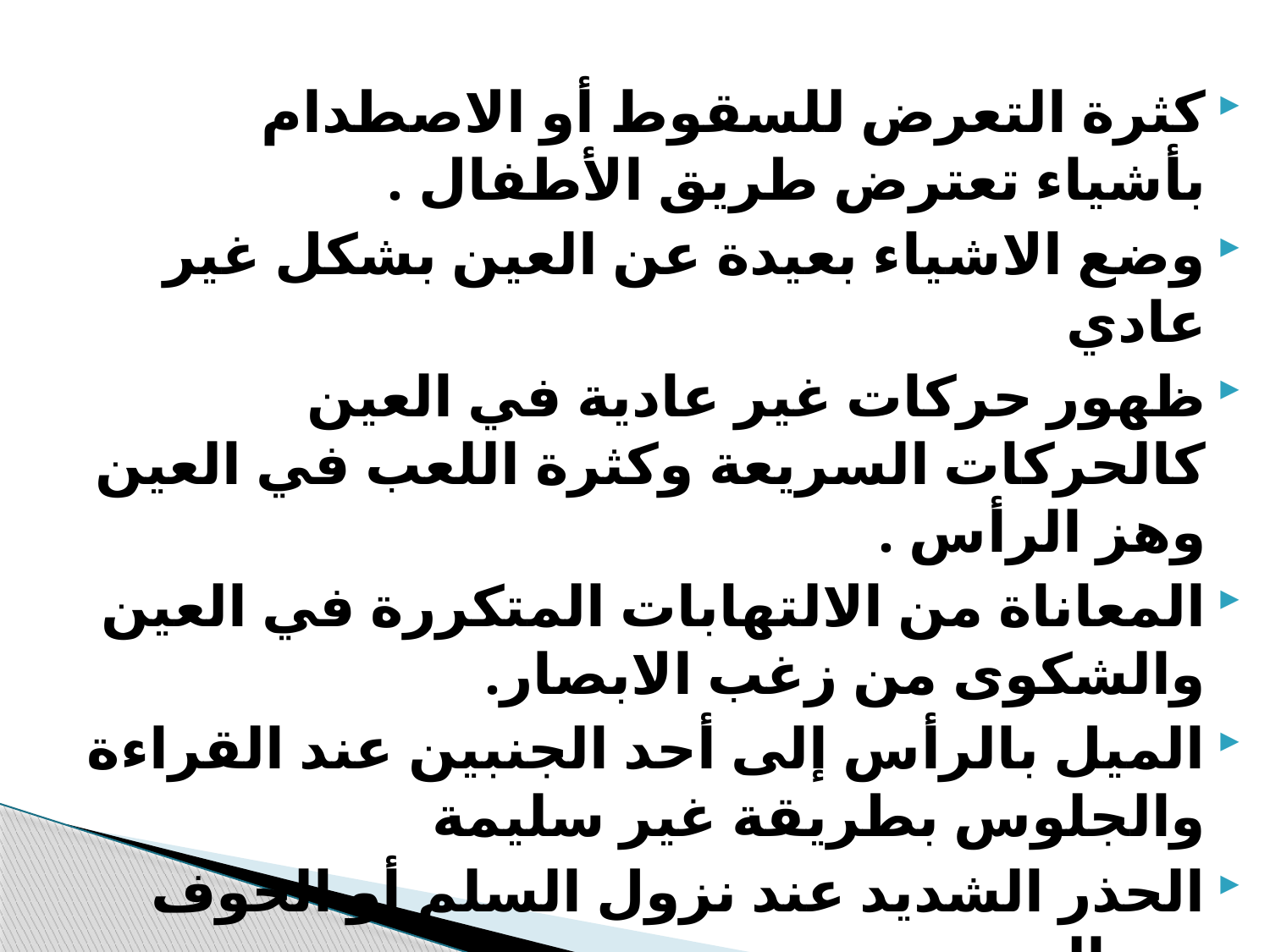

كثرة التعرض للسقوط أو الاصطدام بأشياء تعترض طريق الأطفال .
وضع الاشياء بعيدة عن العين بشكل غير عادي
ظهور حركات غير عادية في العين كالحركات السريعة وكثرة اللعب في العين وهز الرأس .
المعاناة من الالتهابات المتكررة في العين والشكوى من زغب الابصار.
الميل بالرأس إلى أحد الجنبين عند القراءة والجلوس بطريقة غير سليمة
الحذر الشديد عند نزول السلم أو الخوف من الجري
الاحمرار المستمر في العين أو الجفن
رؤية بعض الاشياء بازدواجية أو ضبابية أو غيامه .